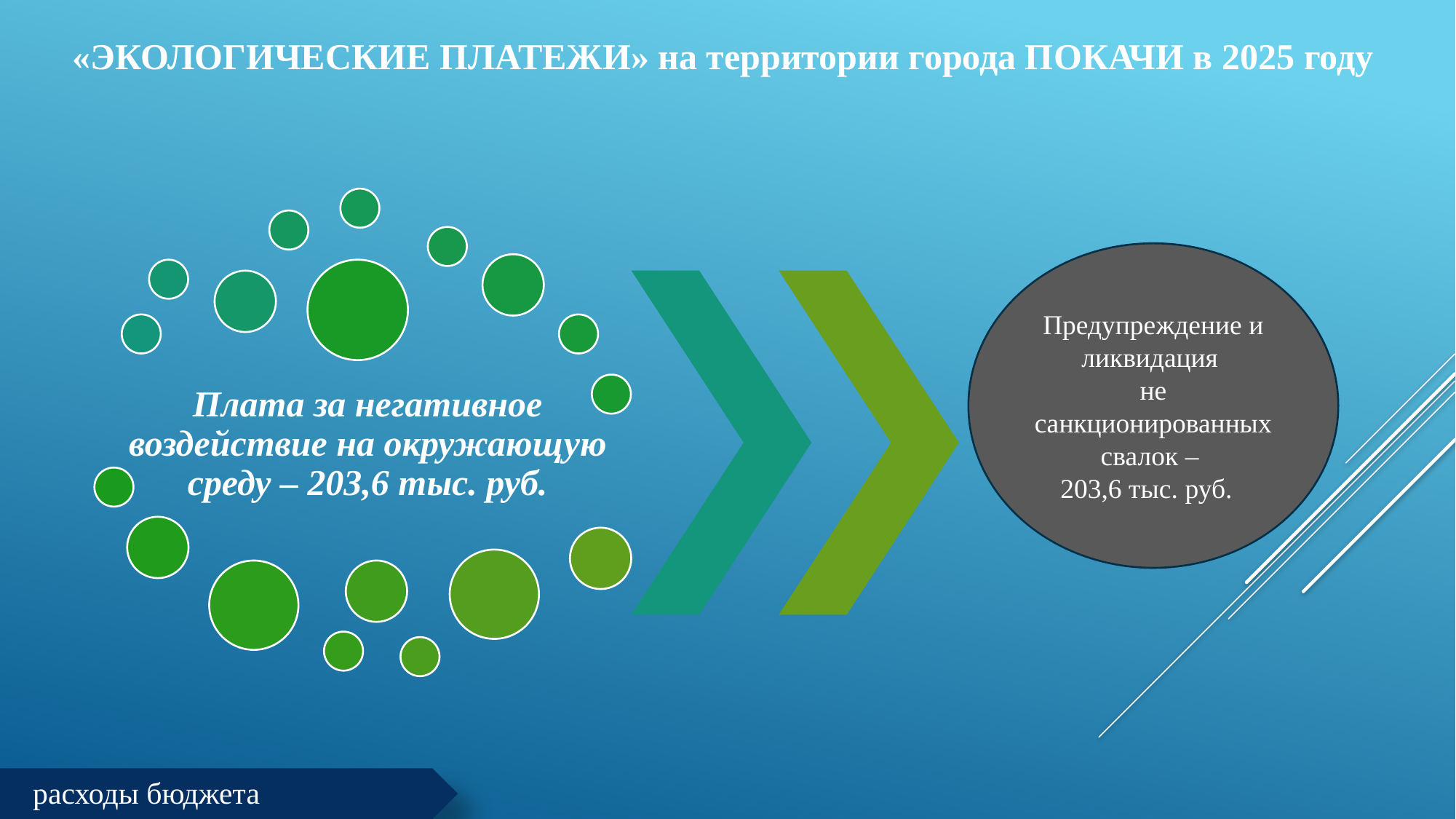

«ЭКОЛОГИЧЕСКИЕ ПЛАТЕЖИ» на территории города ПОКАЧИ в 2025 году
Плата за негативное воздействие на окружающую среду – 203,6 тыс. руб.

Предупреждение и ликвидация
не санкционированных свалок –
203,6 тыс. руб.

расходы бюджета